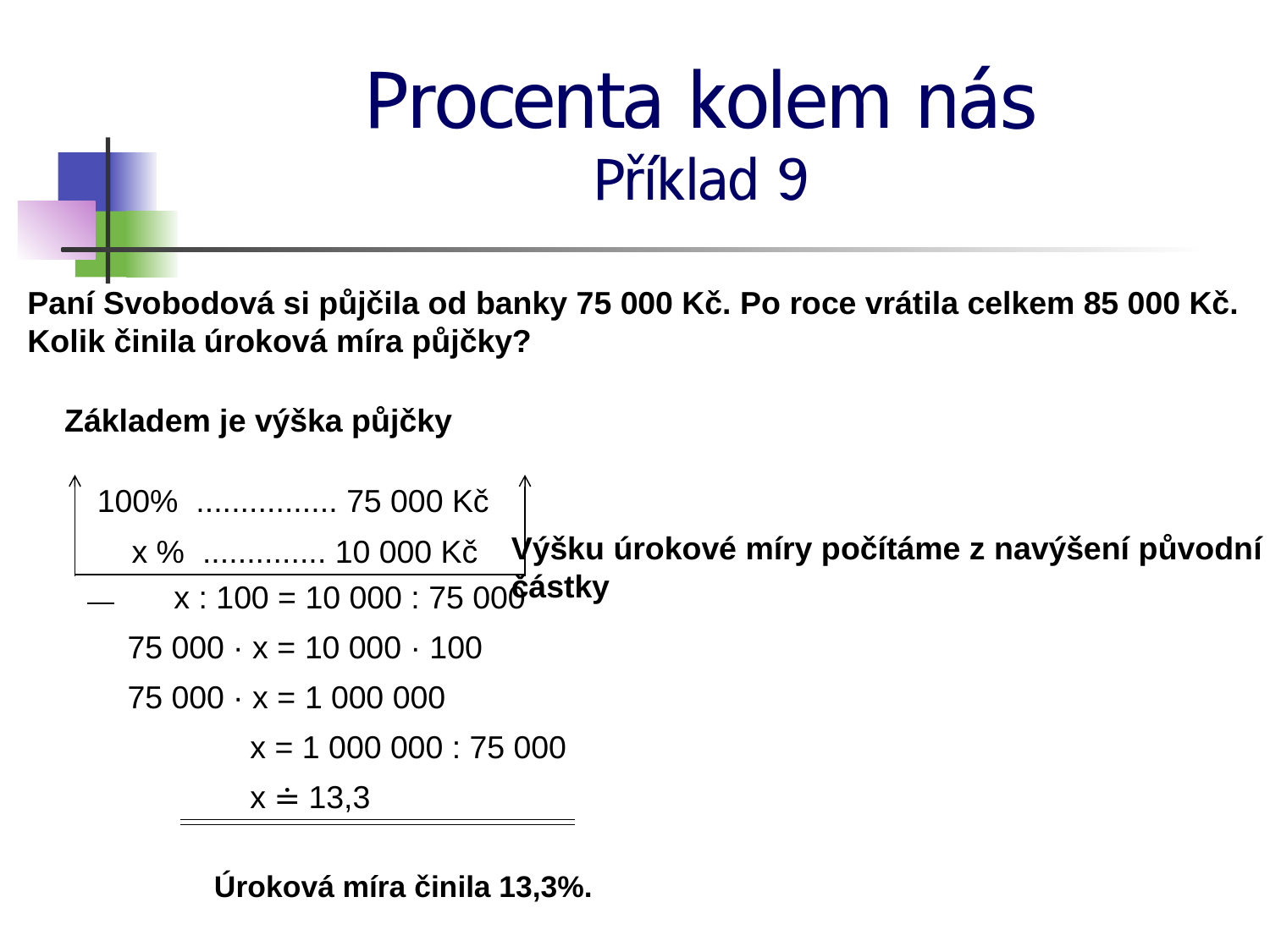

# Procenta kolem nás Příklad 9
Paní Svobodová si půjčila od banky 75 000 Kč. Po roce vrátila celkem 85 000 Kč. Kolik činila úroková míra půjčky?
Základem je výška půjčky
100%  ................ 75 000 Kč
Výšku úrokové míry počítáme z navýšení původní částky
     x %  .............. 10 000 Kč
x : 100 = 10 000 : 75 000
75 000 · x = 10 000 · 100
75 000 · x = 1 000 000
x = 1 000 000 : 75 000
x ≐ 13,3
Úroková míra činila 13,3%.